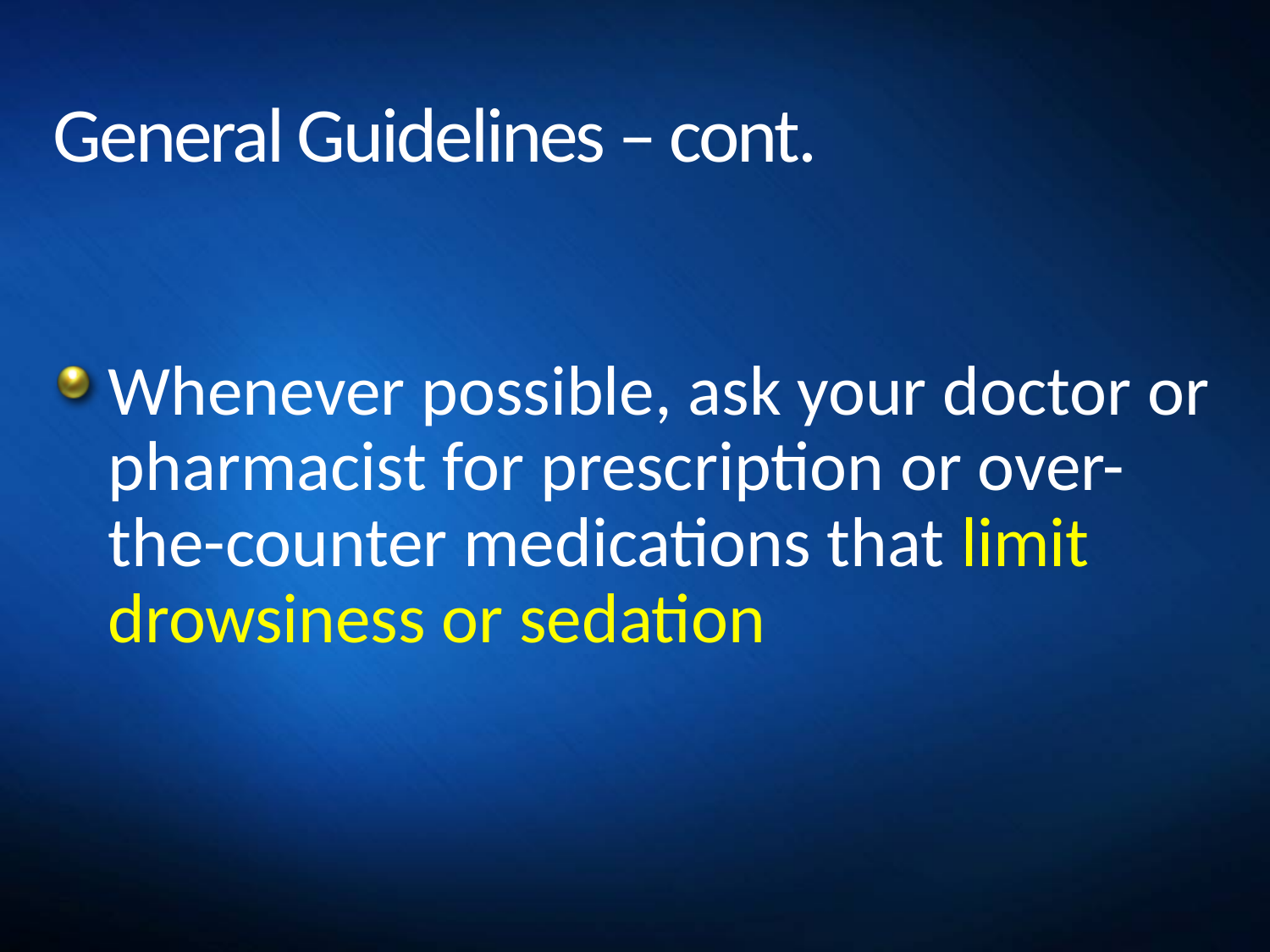

# General Guidelines – cont.
Whenever possible, ask your doctor or pharmacist for prescription or over-the-counter medications that limit drowsiness or sedation